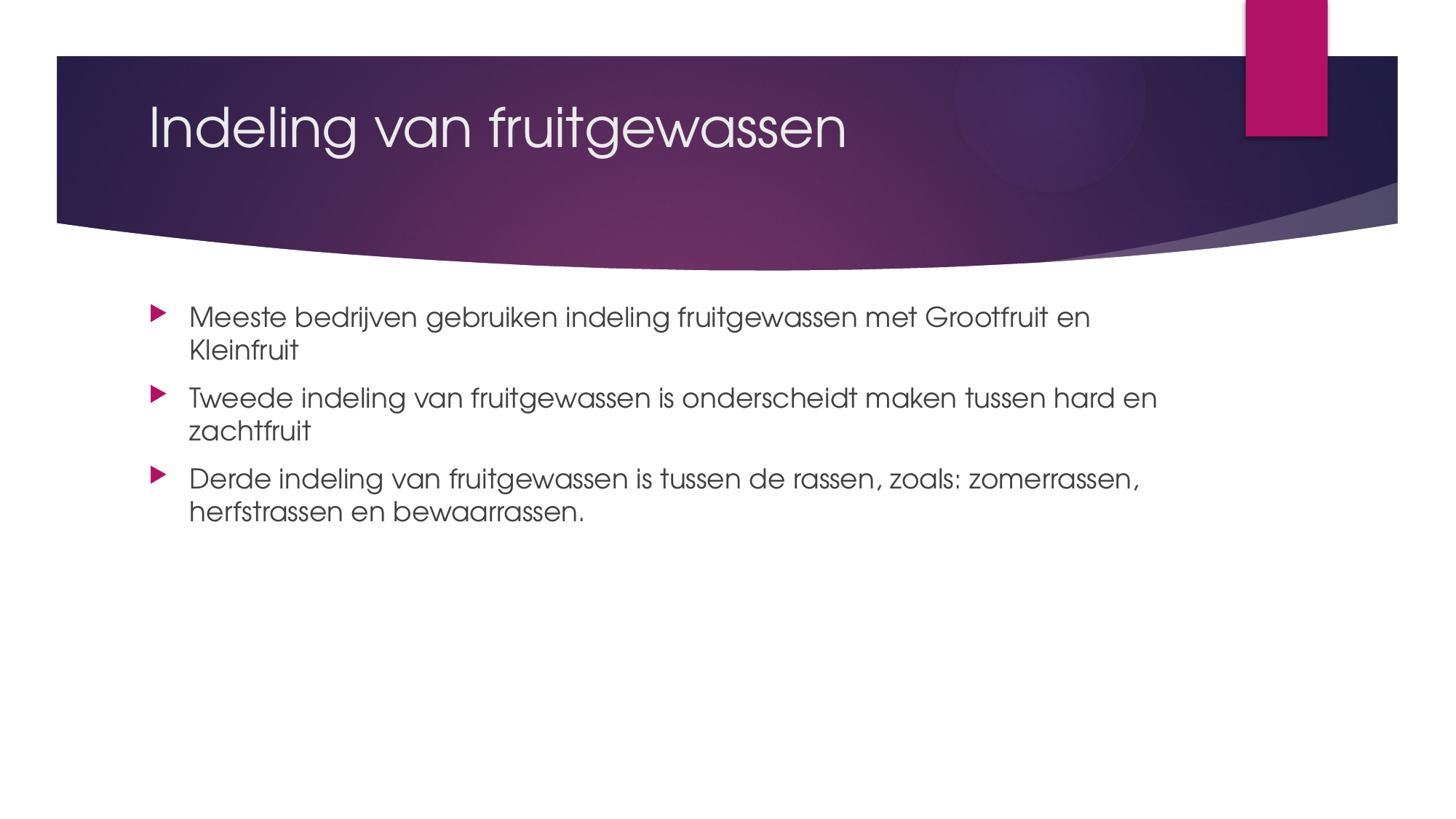

# Indeling van fruitgewassen
Meeste bedrijven gebruiken indeling fruitgewassen met Grootfruit en Kleinfruit
Tweede indeling van fruitgewassen is onderscheidt maken tussen hard en zachtfruit
Derde indeling van fruitgewassen is tussen de rassen, zoals: zomerrassen, herfstrassen en bewaarrassen.